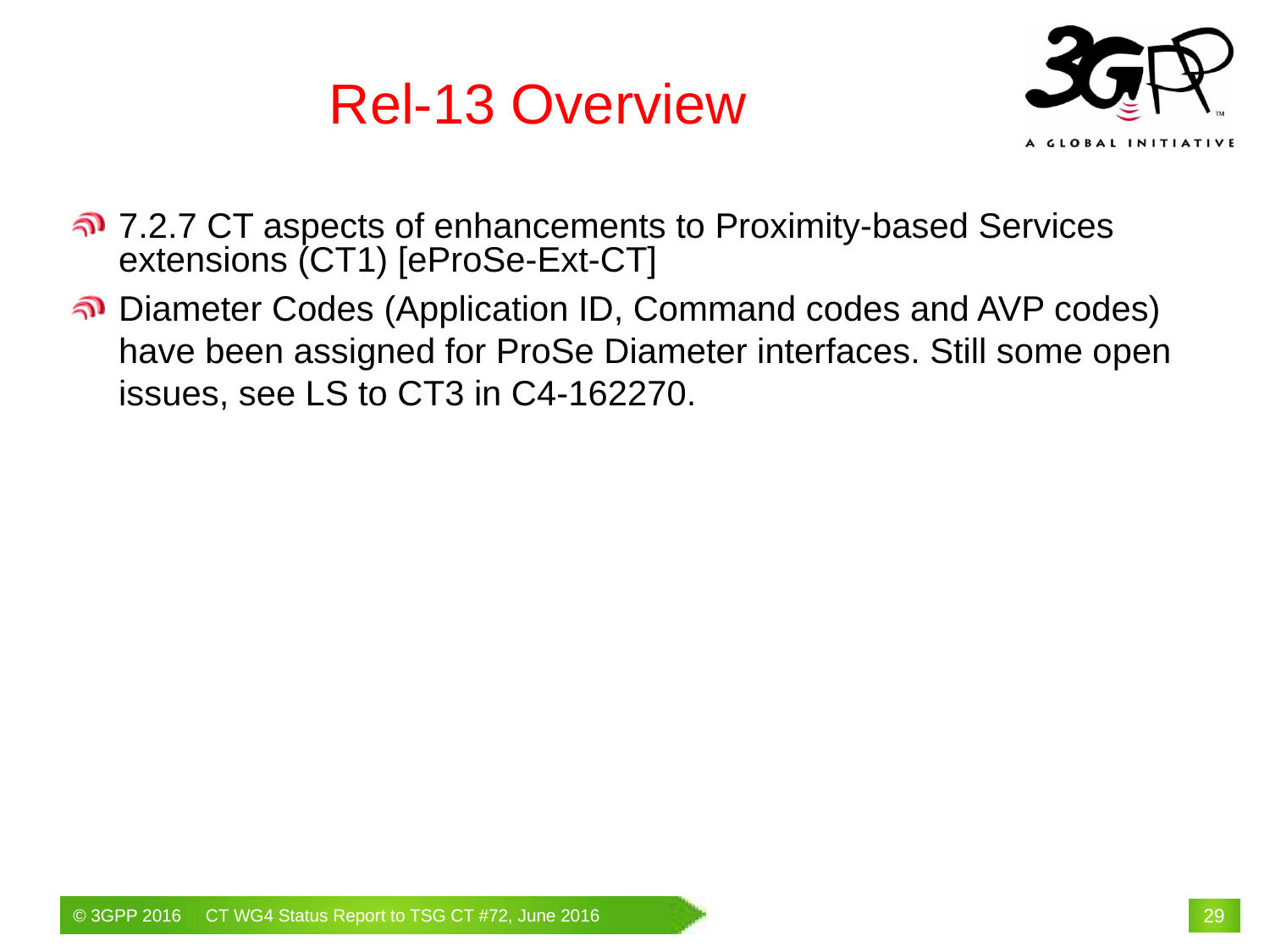

# Rel-13 Overview
7.2.7 CT aspects of enhancements to Proximity-based Services extensions (CT1) [eProSe-Ext-CT]
Diameter Codes (Application ID, Command codes and AVP codes) have been assigned for ProSe Diameter interfaces. Still some open issues, see LS to CT3 in C4-162270.